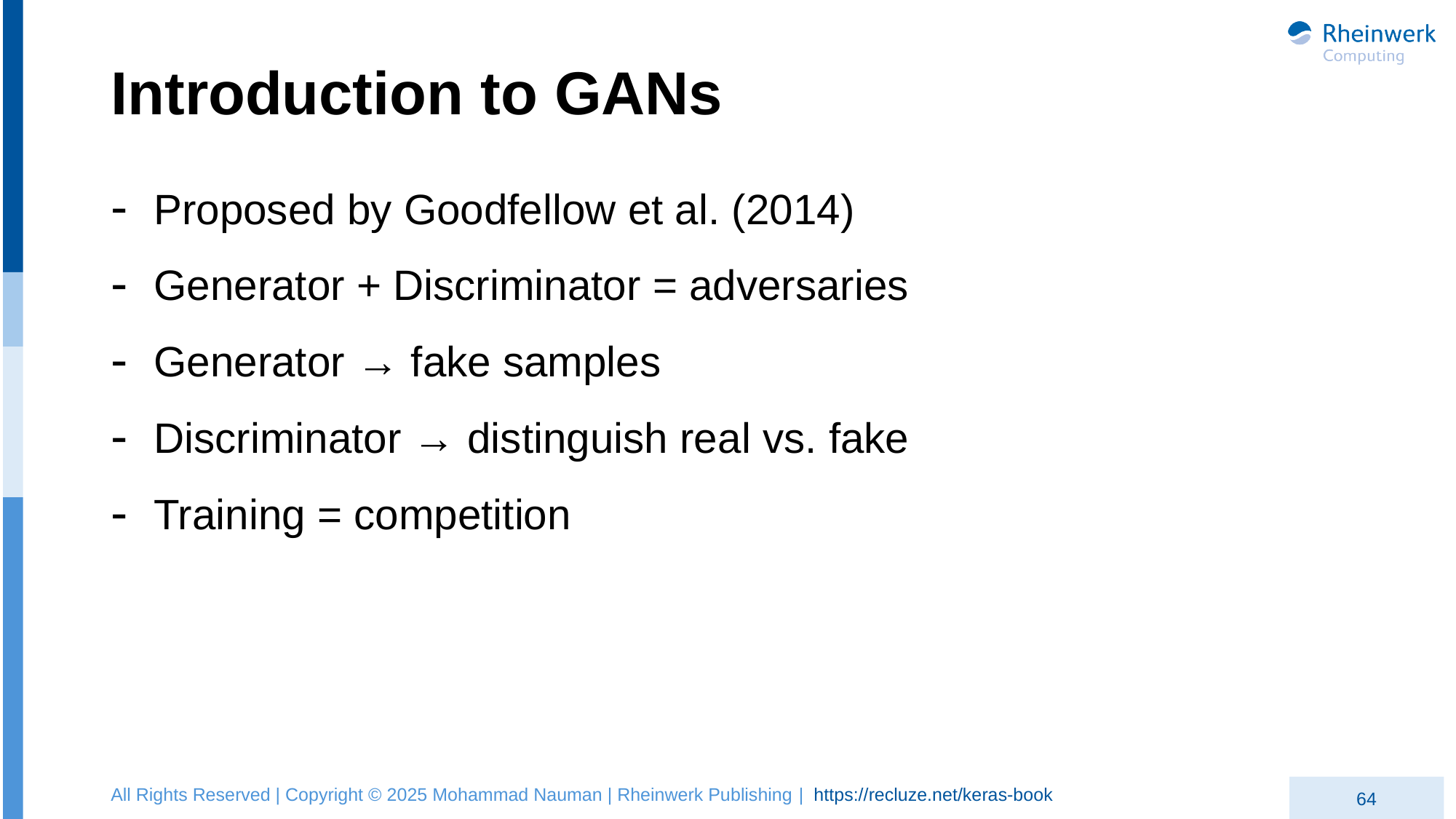

# Introduction to GANs
Proposed by Goodfellow et al. (2014)
Generator + Discriminator = adversaries
Generator → fake samples
Discriminator → distinguish real vs. fake
Training = competition